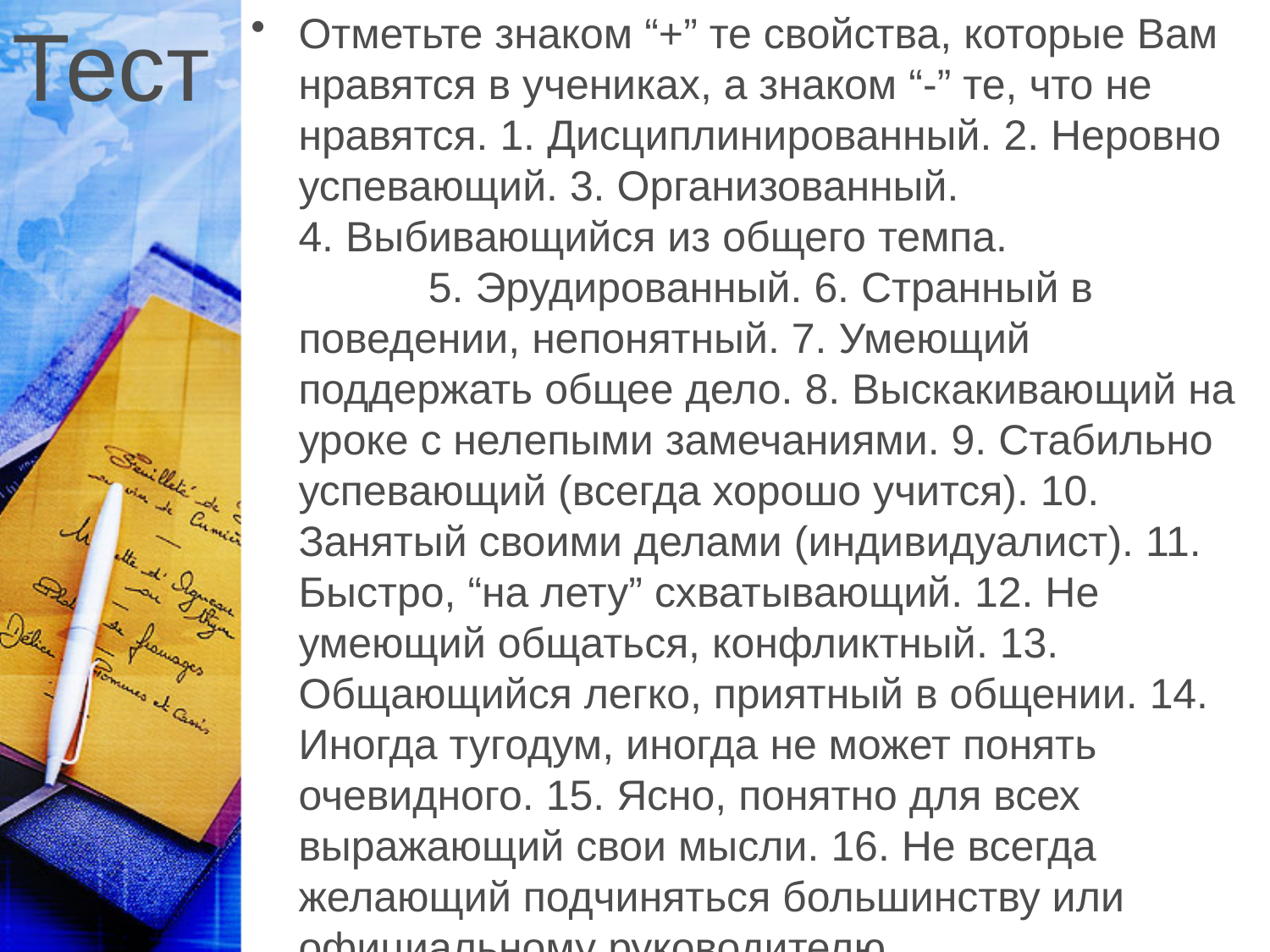

Тест
Отметьте знаком “+” те свойства, которые Вам нравятся в учениках, а знаком “-” те, что не нравятся. 1. Дисциплинированный. 2. Неровно успевающий. 3. Организованный.                       4. Выбивающийся из общего темпа.                                 5. Эрудированный. 6. Странный в поведении, непонятный. 7. Умеющий поддержать общее дело. 8. Выскакивающий на уроке с нелепыми замечаниями. 9. Стабильно успевающий (всегда хорошо учится). 10. Занятый своими делами (индивидуалист). 11. Быстро, “на лету” схватывающий. 12. Не умеющий общаться, конфликтный. 13. Общающийся легко, приятный в общении. 14. Иногда тугодум, иногда не может понять очевидного. 15. Ясно, понятно для всех выражающий свои мысли. 16. Не всегда желающий подчиняться большинству или официальному руководителю